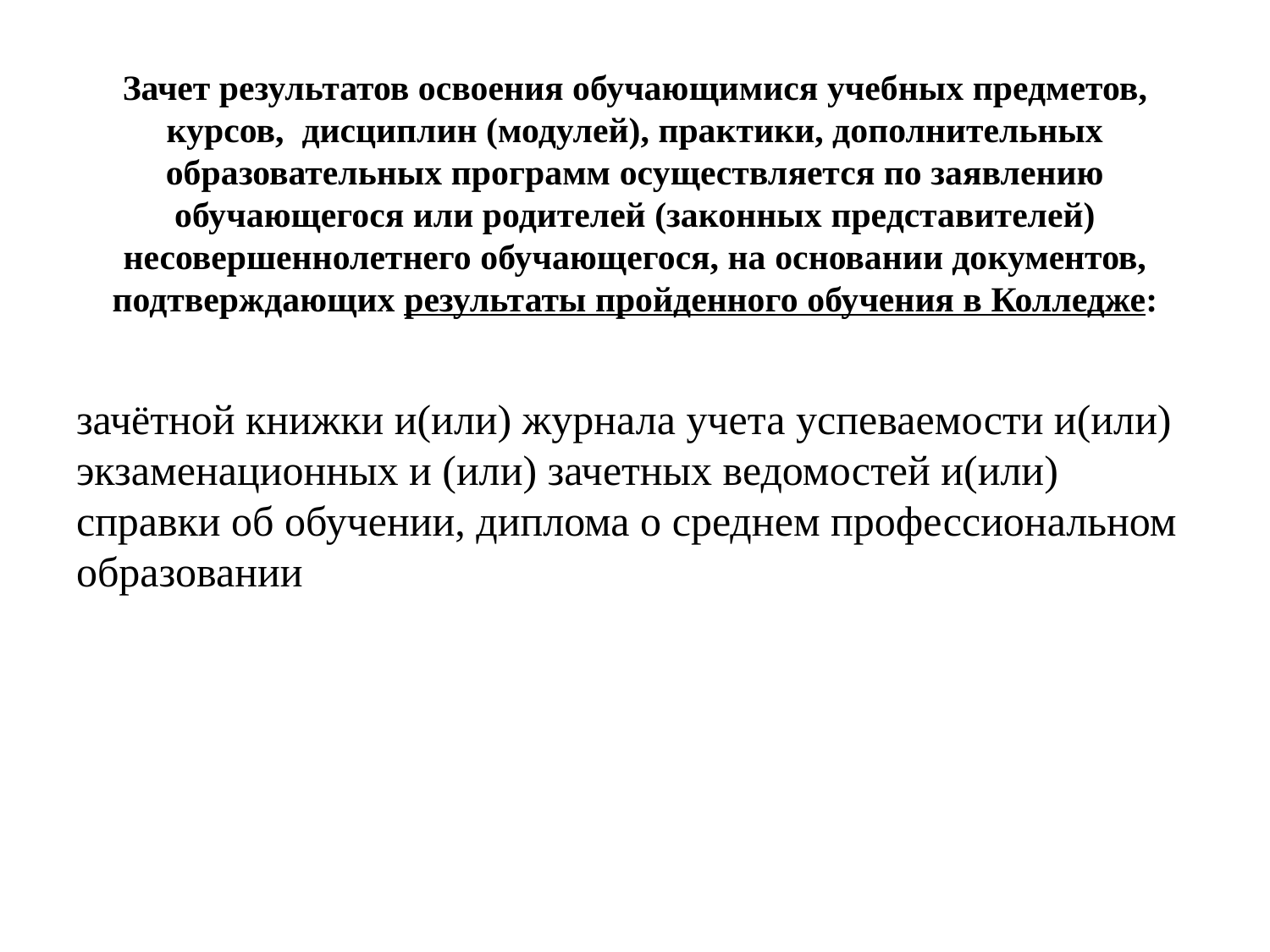

# Зачет результатов освоения обучающимися учебных предметов, курсов,  дисциплин (модулей), практики, дополнительных образовательных программ осуществляется по заявлению обучающегося или родителей (законных представителей) несовершеннолетнего обучающегося, на основании документов, подтверждающих результаты пройденного обучения в Колледже:
зачётной книжки и(или) журнала учета успеваемости и(или) экзаменационных и (или) зачетных ведомостей и(или) справки об обучении, диплома о среднем профессиональном образовании